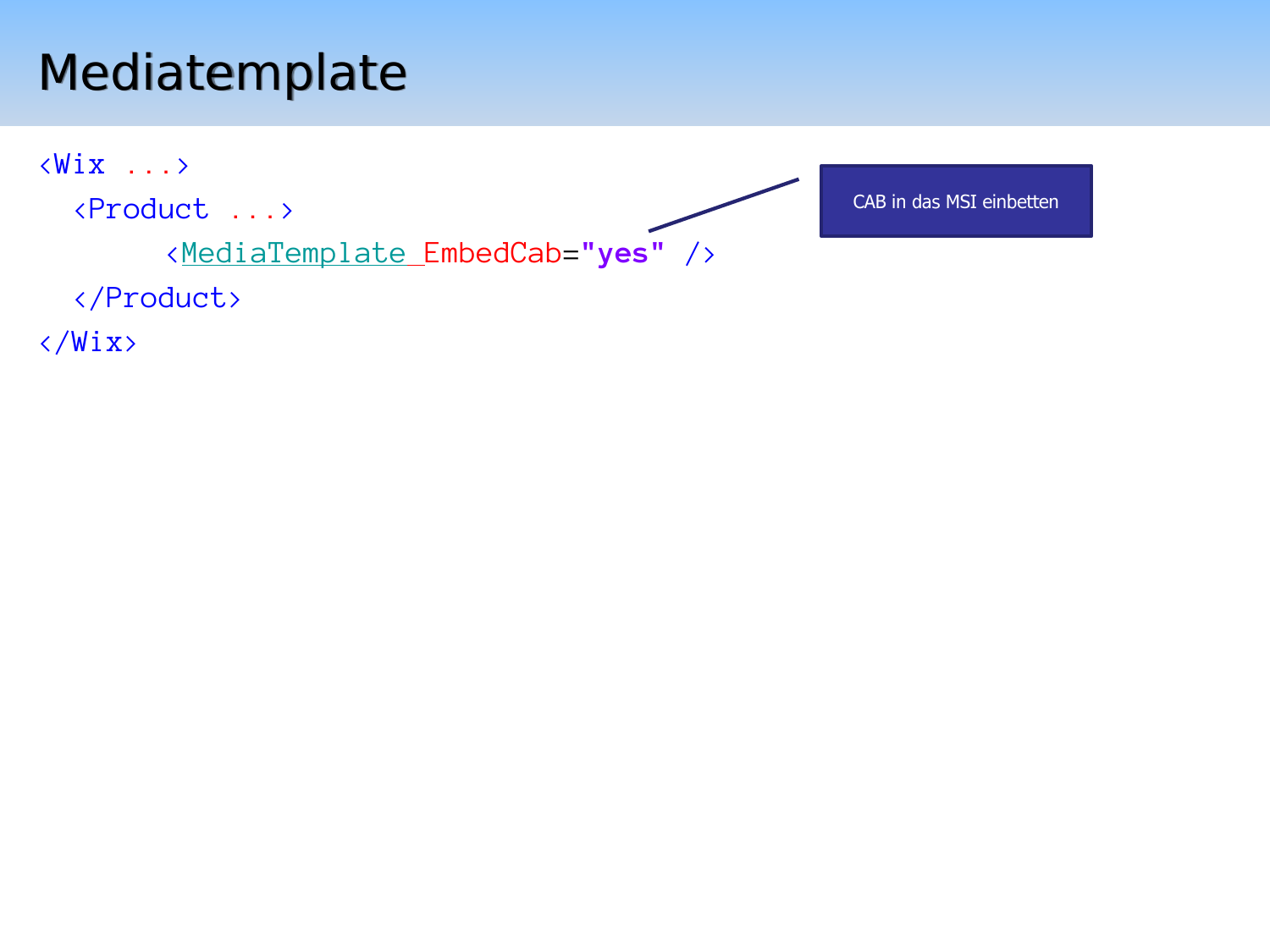

# Mediatemplate
<Wix ...>
  <Product ...>
	<MediaTemplate EmbedCab="yes" />
  </Product>
</Wix>

CAB in das MSI einbetten